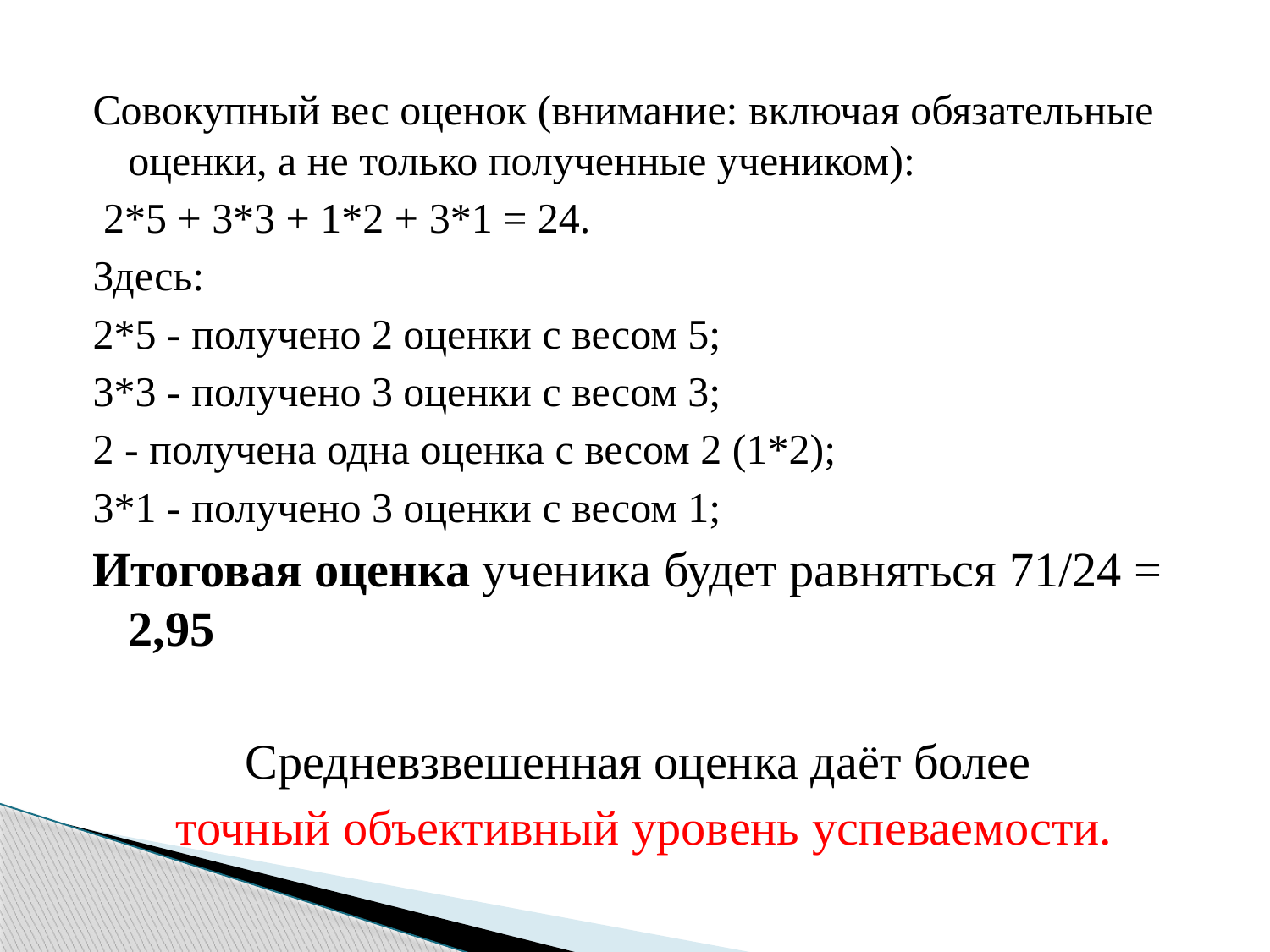

Совокупный вес оценок (внимание: включая обязательные оценки, а не только полученные учеником):
 2*5 + 3*3 + 1*2 + 3*1 = 24.
Здесь:
2*5 - получено 2 оценки с весом 5;
3*3 - получено 3 оценки с весом 3;
2 - получена одна оценка с весом 2 (1*2);
3*1 - получено 3 оценки с весом 1;
Итоговая оценка ученика будет равняться 71/24 = 2,95

Средневзвешенная оценка даёт более
точный объективный уровень успеваемости.